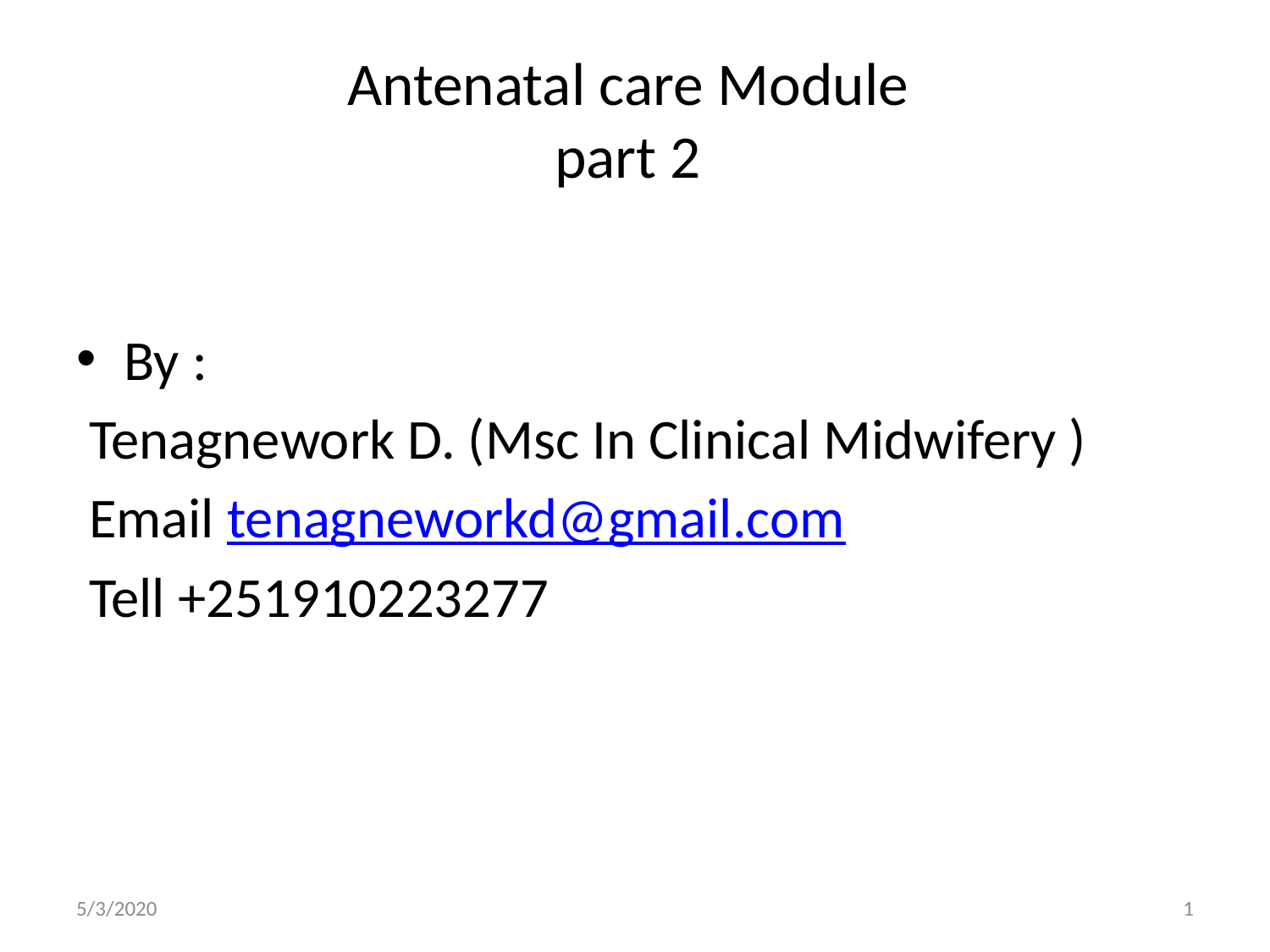

# Antenatal care Module part 2
By :
 Tenagnework D. (Msc In Clinical Midwifery )
 Email tenagneworkd@gmail.com
 Tell +251910223277
5/3/2020
1